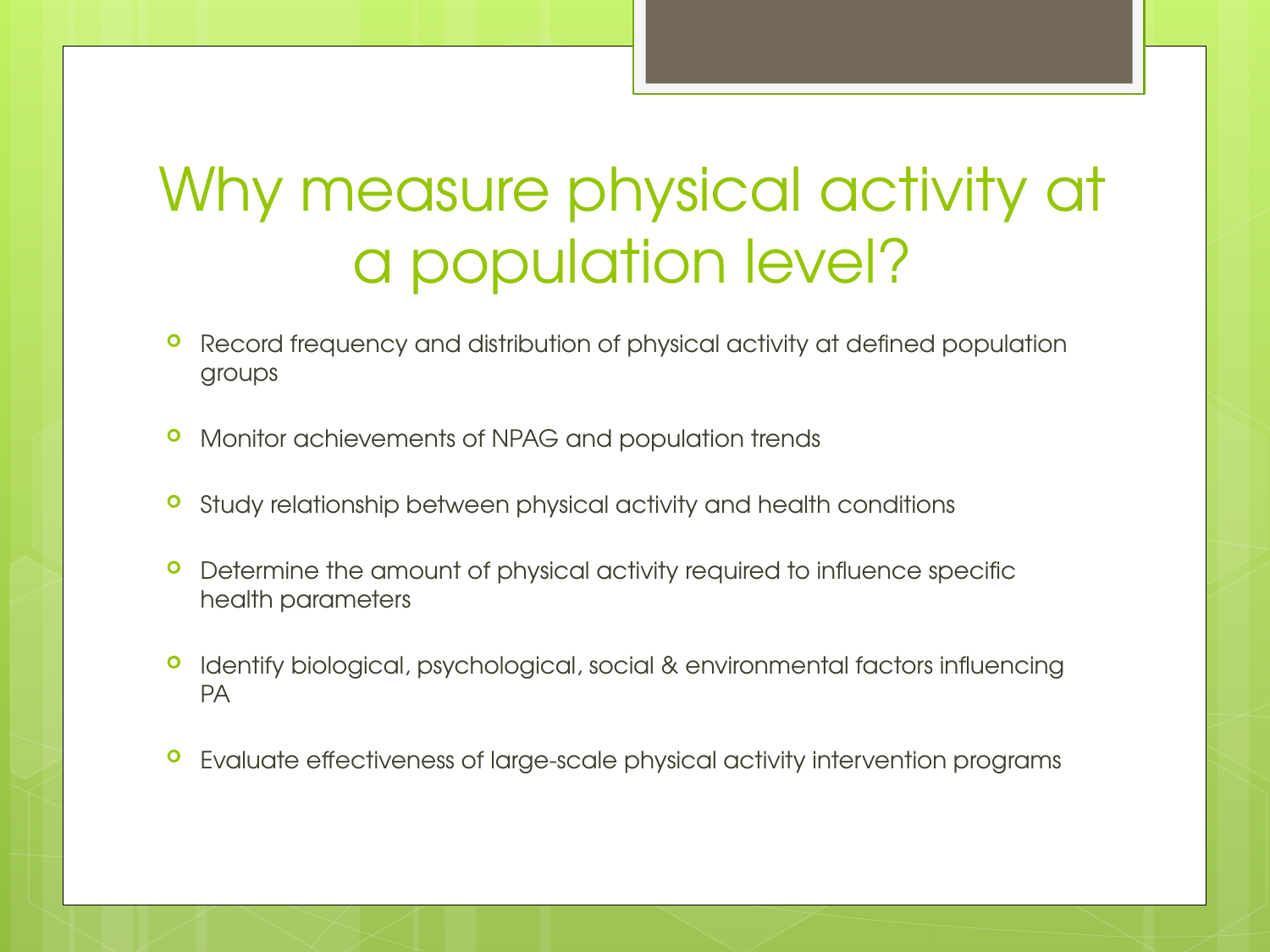

# Why measure physical activity at a population level?
Record frequency and distribution of physical activity at defined population groups

Monitor achievements of NPAG and population trends

Study relationship between physical activity and health conditions

Determine the amount of physical activity required to influence specific health parameters

Identify biological, psychological, social & environmental factors influencing PA

Evaluate effectiveness of large-scale physical activity intervention programs